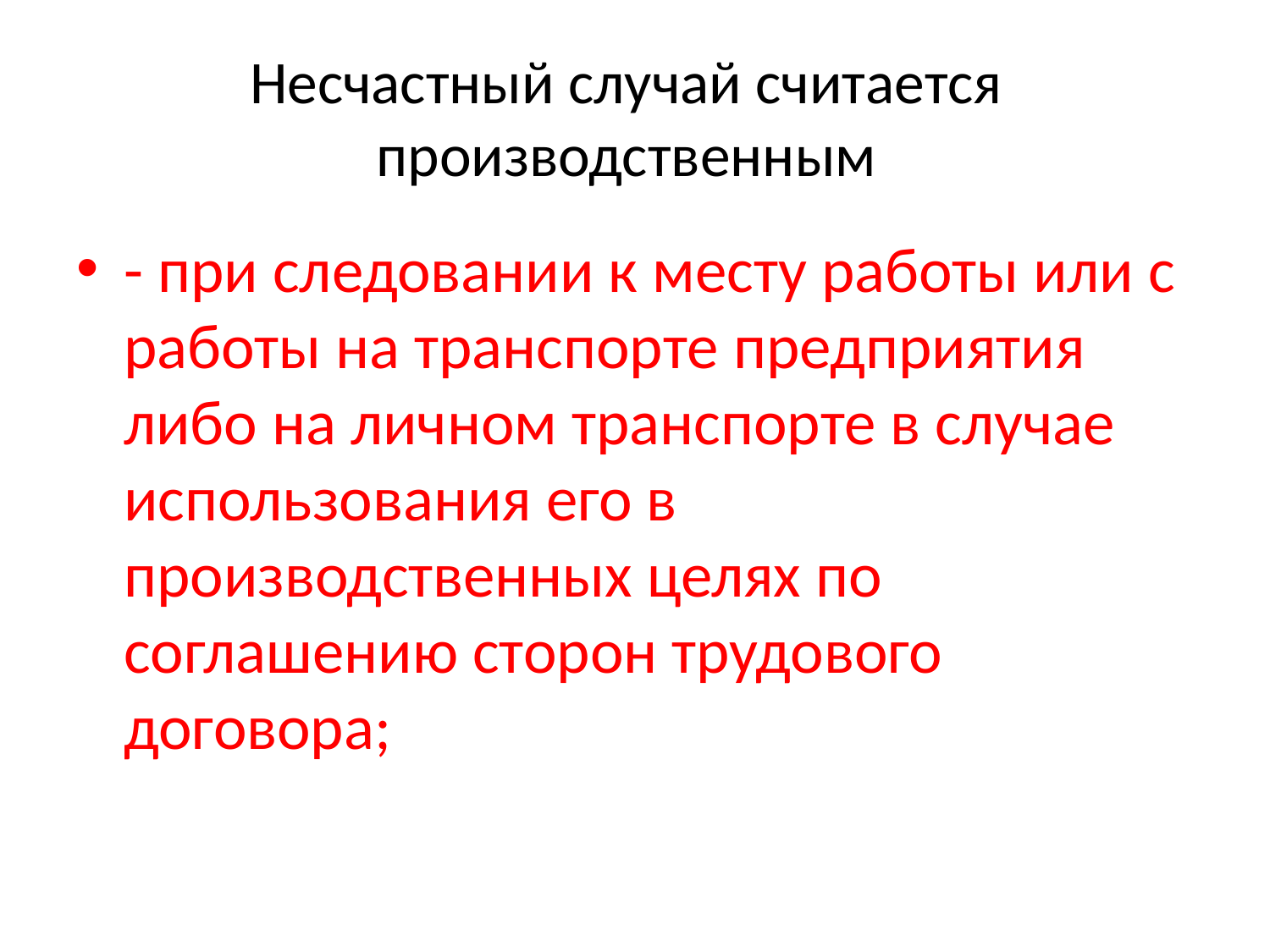

# Несчастный случай считается производственным
- при следовании к месту работы или с работы на транспорте предприятия либо на личном транспорте в случае использования его в производственных целях по соглашению сторон трудового договора;